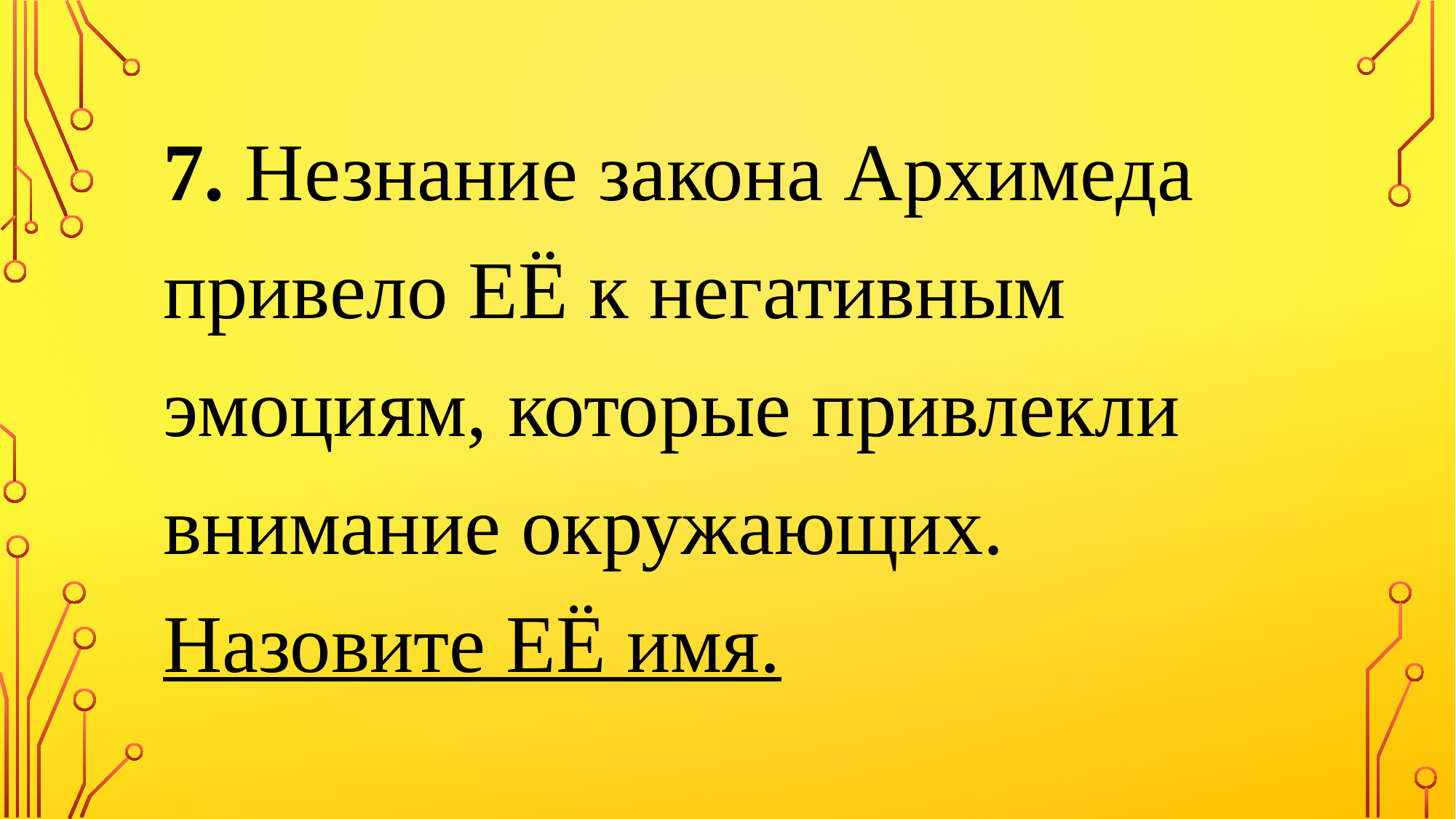

7. Незнание закона Архимеда привело ЕЁ к негативным эмоциям, которые привлекли внимание окружающих.
Назовите ЕЁ имя.